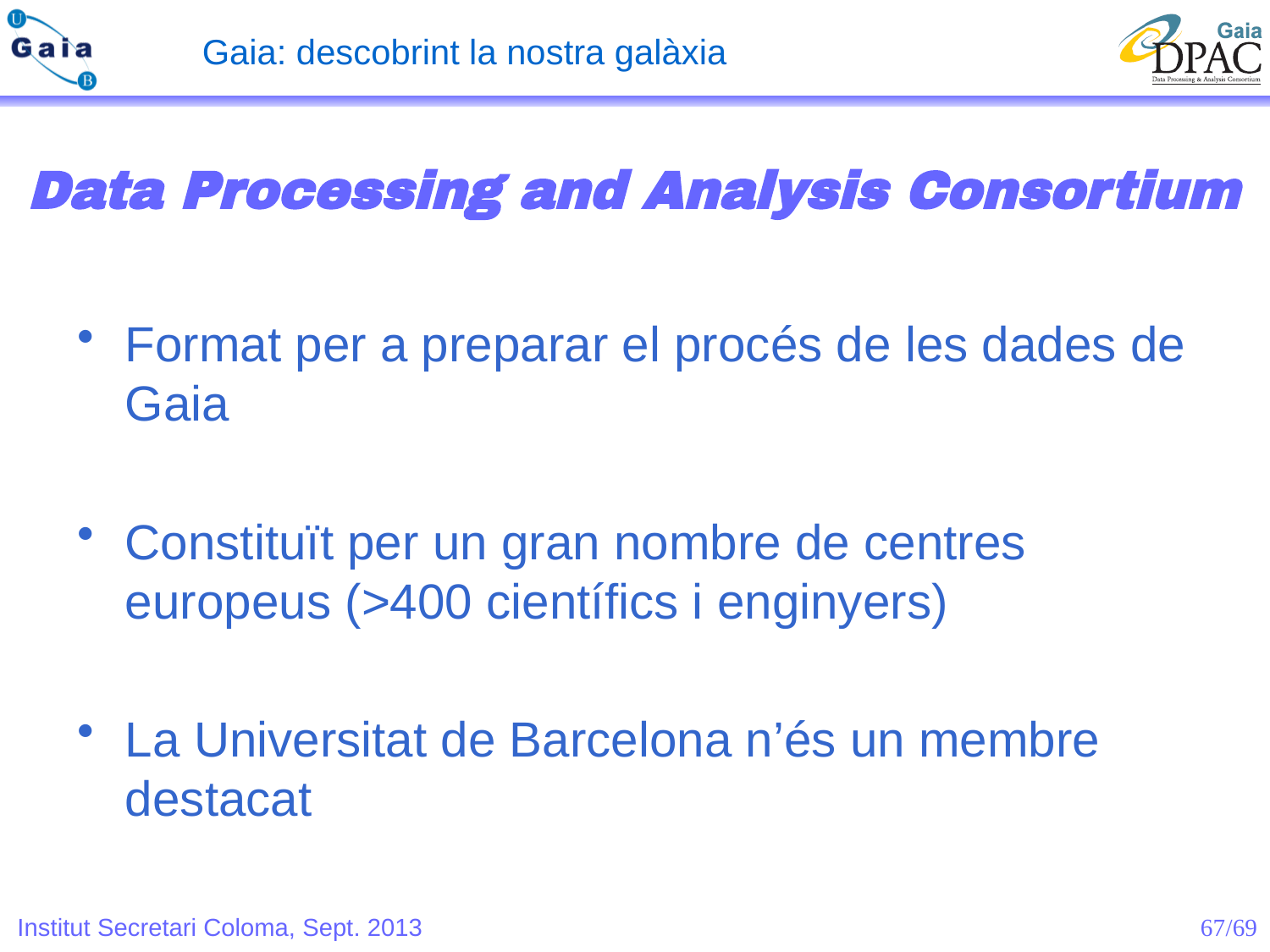

Data Processing and Analysis Consortium
Format per a preparar el procés de les dades de Gaia

Constituït per un gran nombre de centres europeus (>400 científics i enginyers)

La Universitat de Barcelona n’és un membre destacat